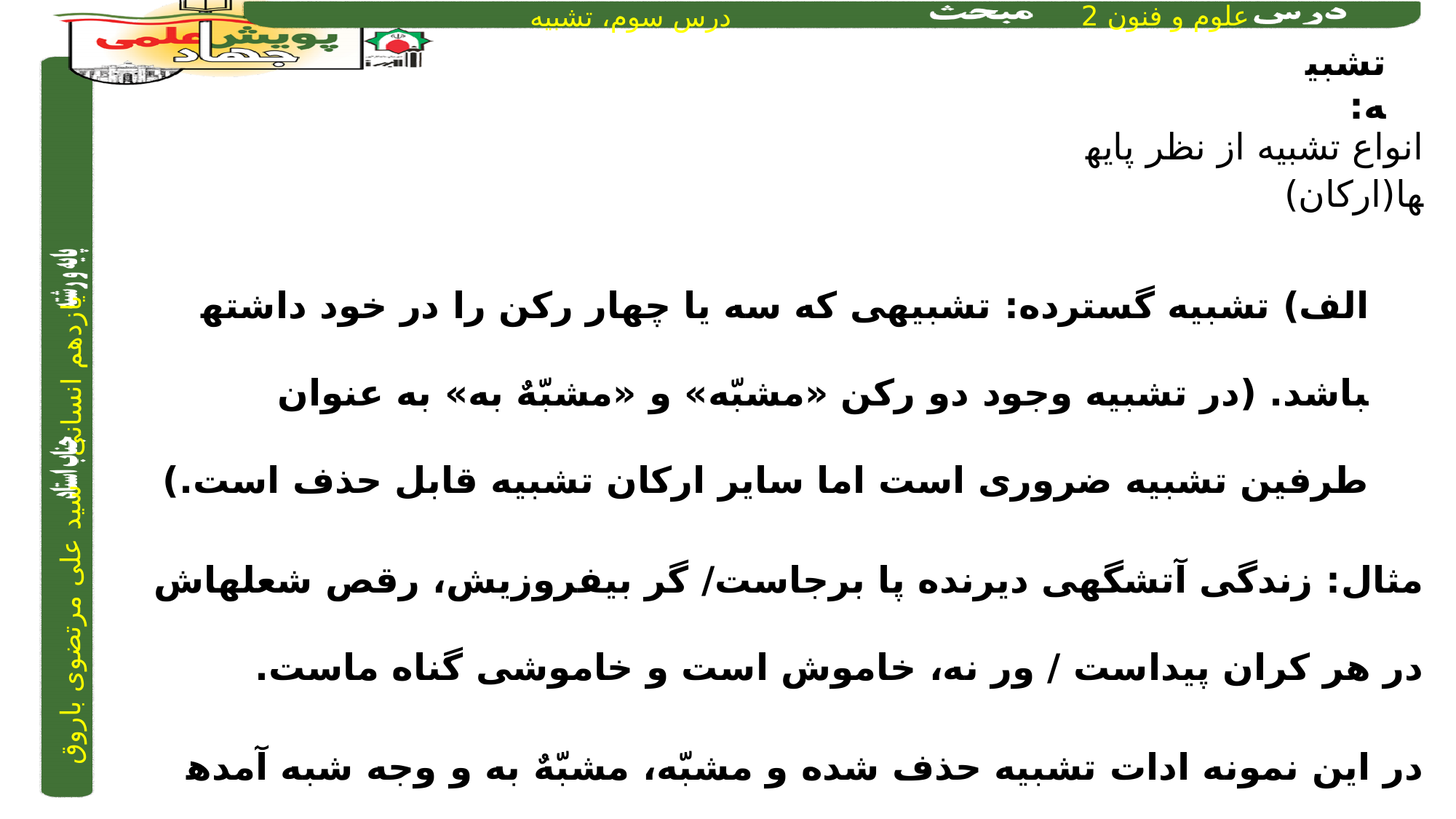

تشبیه:
انواع تشبیه از نظر پایه­ها(ارکان)
الف) تشبیه گسترده: تشبیهی که سه یا چهار رکن را در خود داشته­باشد. (در تشبیه وجود دو رکن «مشبّه» و «مشبّهٌ به» به عنوان طرفین تشبیه ضروری است اما سایر ارکان تشبیه قابل حذف است.)
مثال: زندگی آتشگهی دیرنده پا برجاست/ گر بیفروزیش، رقص شعله­اش در هر کران پیداست / ور نه، خاموش است و خاموشی گناه ماست.
در این نمونه ادات تشبیه حذف شده و مشبّه، مشبّهٌ به و وجه شبه آمده­است.